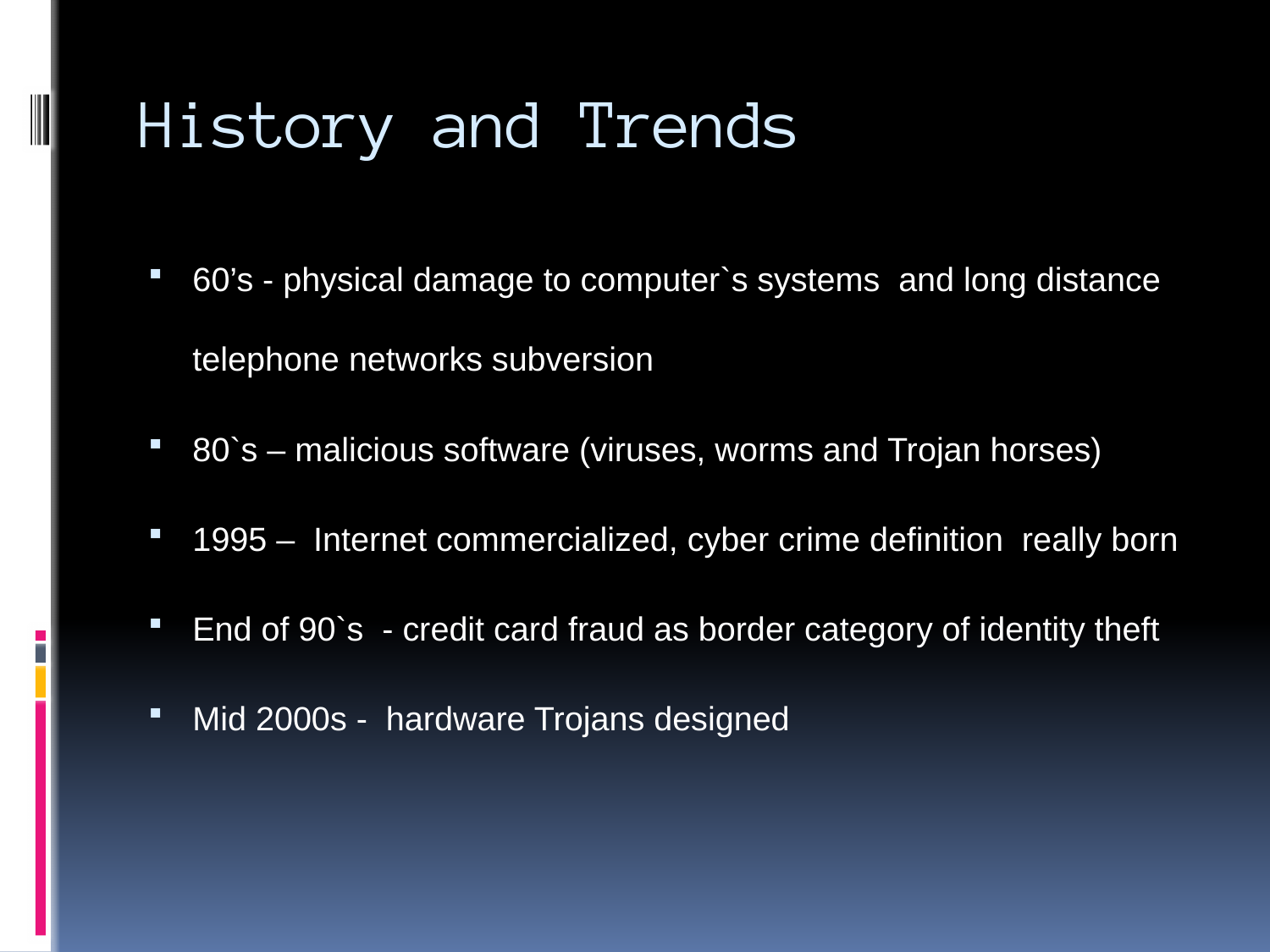

# History and Trends
60’s - physical damage to computer`s systems  and long distance telephone networks subversion
80`s – malicious software (viruses, worms and Trojan horses)
1995 –  Internet commercialized, cyber crime definition  really born
End of 90`s  - credit card fraud as border category of identity theft
Mid 2000s -  hardware Trojans designed